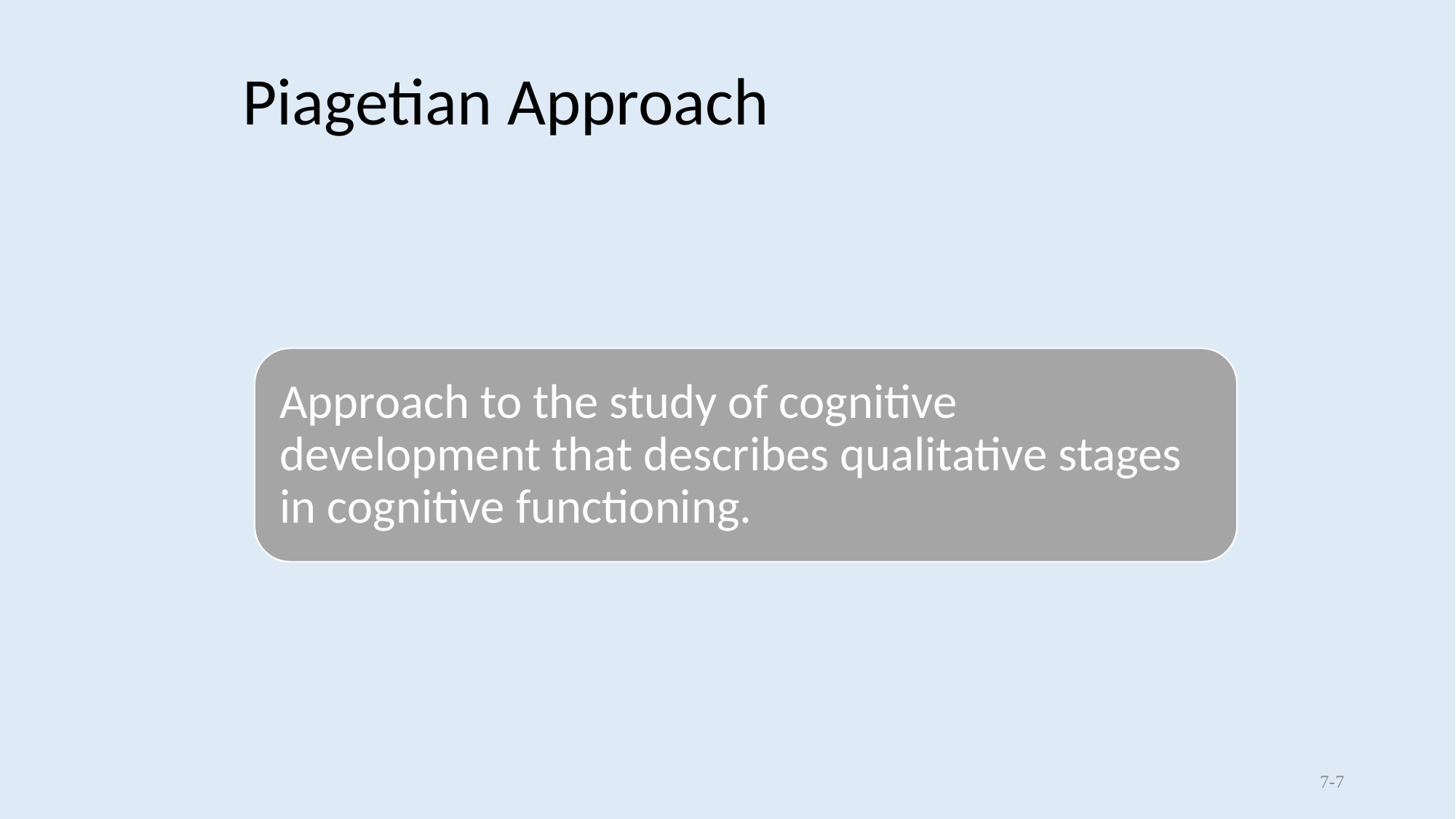

# Piagetian Approach
Approach to the study of cognitive development that describes qualitative stages in cognitive functioning.
7-7